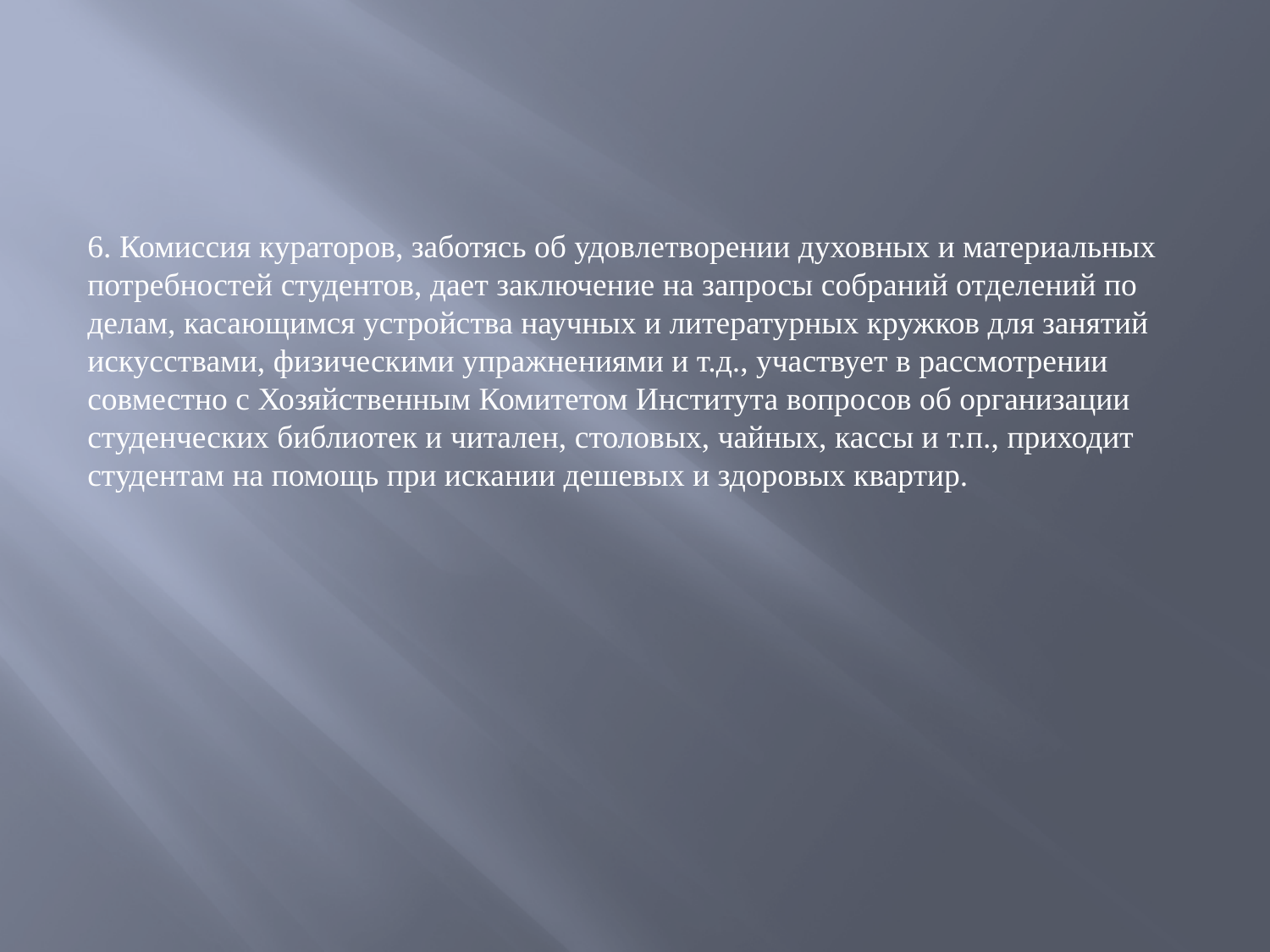

6. Комиссия кураторов, заботясь об удовлетворении духовных и материальных потребностей студентов, дает заключение на запросы собраний отделений по делам, касающимся устройства научных и литературных кружков для занятий искусствами, физическими упражнениями и т.д., участвует в рассмотрении совместно с Хозяйственным Комитетом Института вопросов об организации студенческих библиотек и читален, столовых, чайных, кассы и т.п., приходит студентам на помощь при искании дешевых и здоровых квартир.